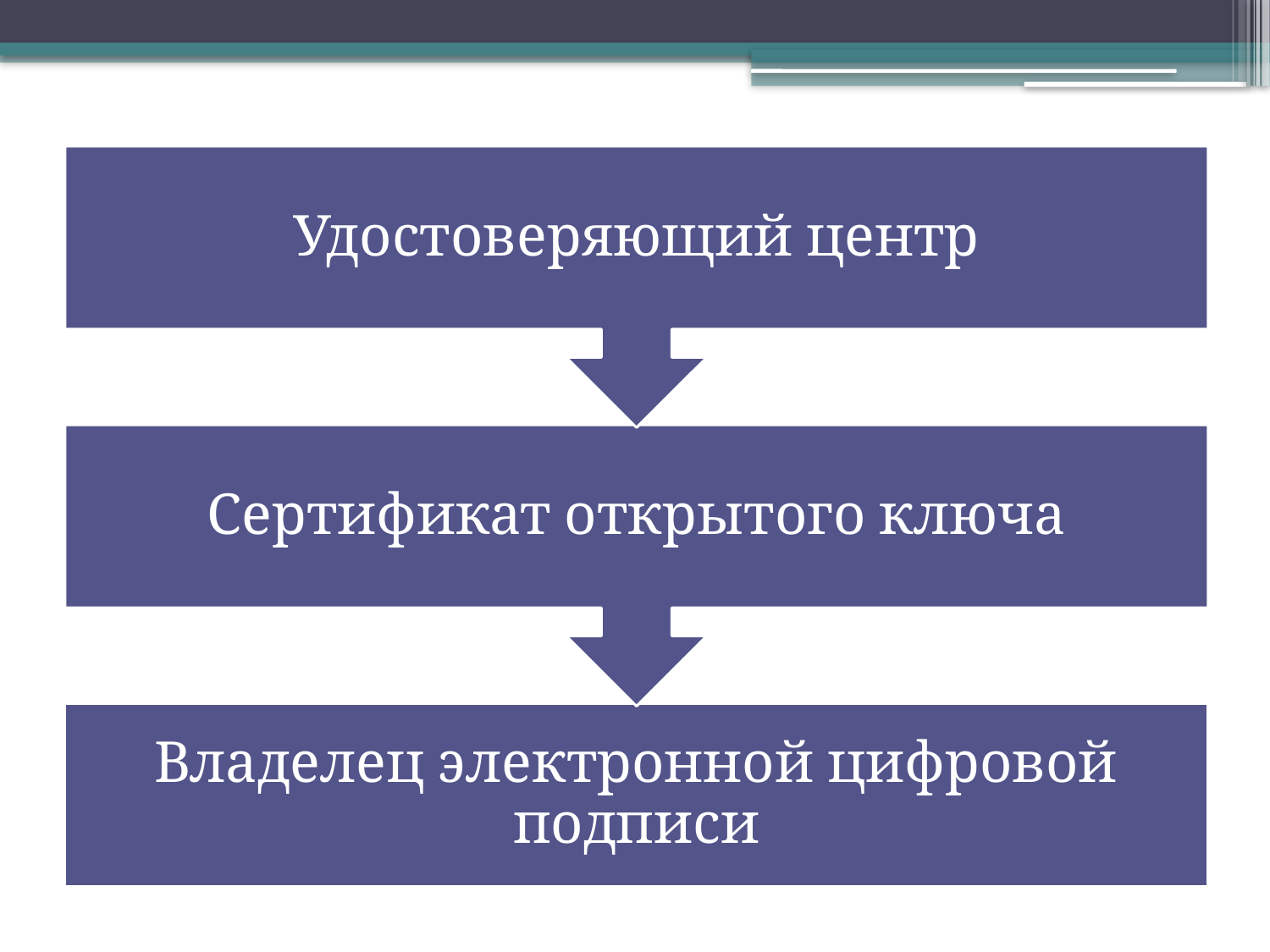

Владелец электронной цифровой подписи
Сертификат открытого ключа
Удостоверяющий центр